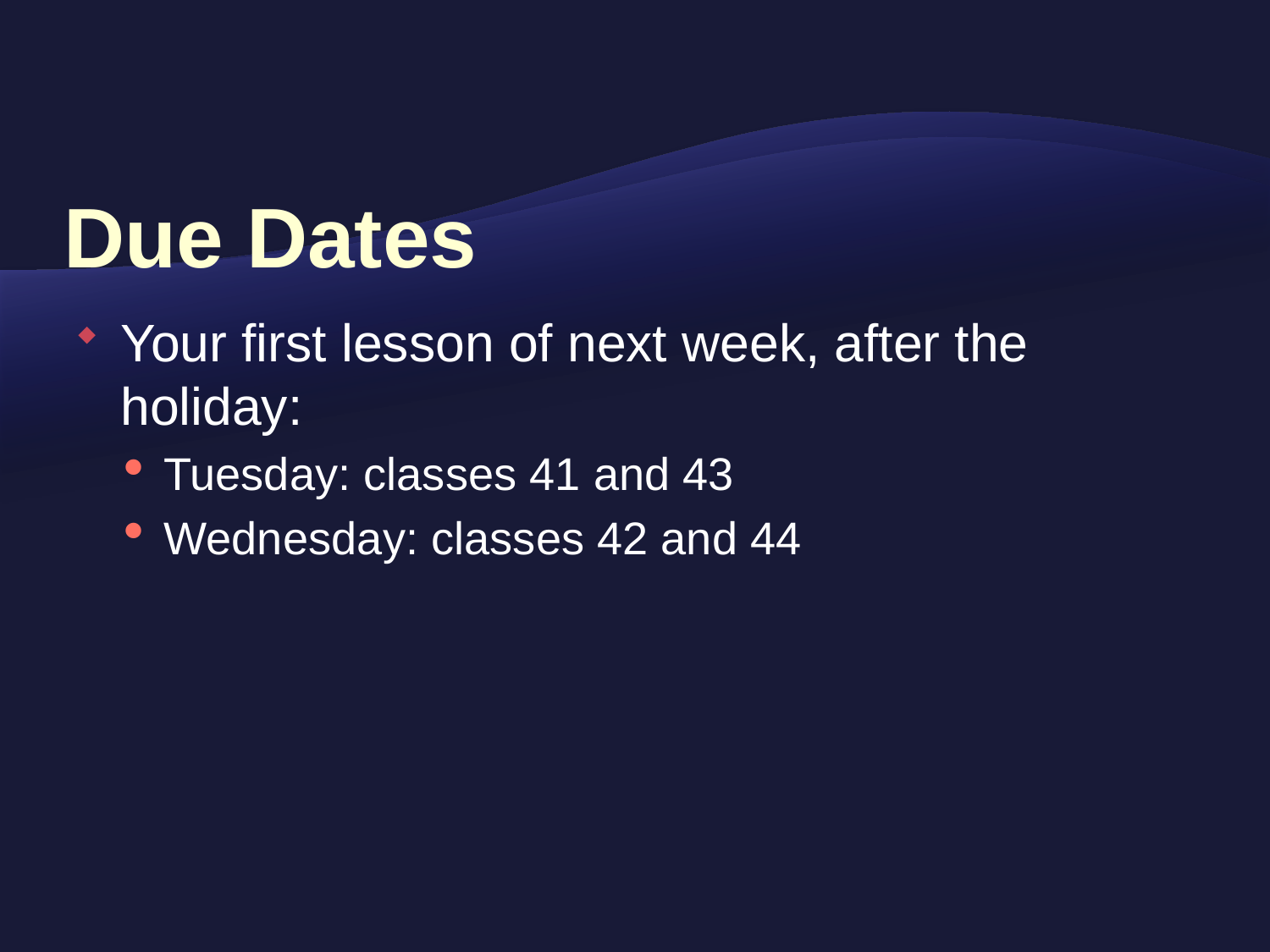

# Due Dates
Your first lesson of next week, after the holiday:
Tuesday: classes 41 and 43
Wednesday: classes 42 and 44